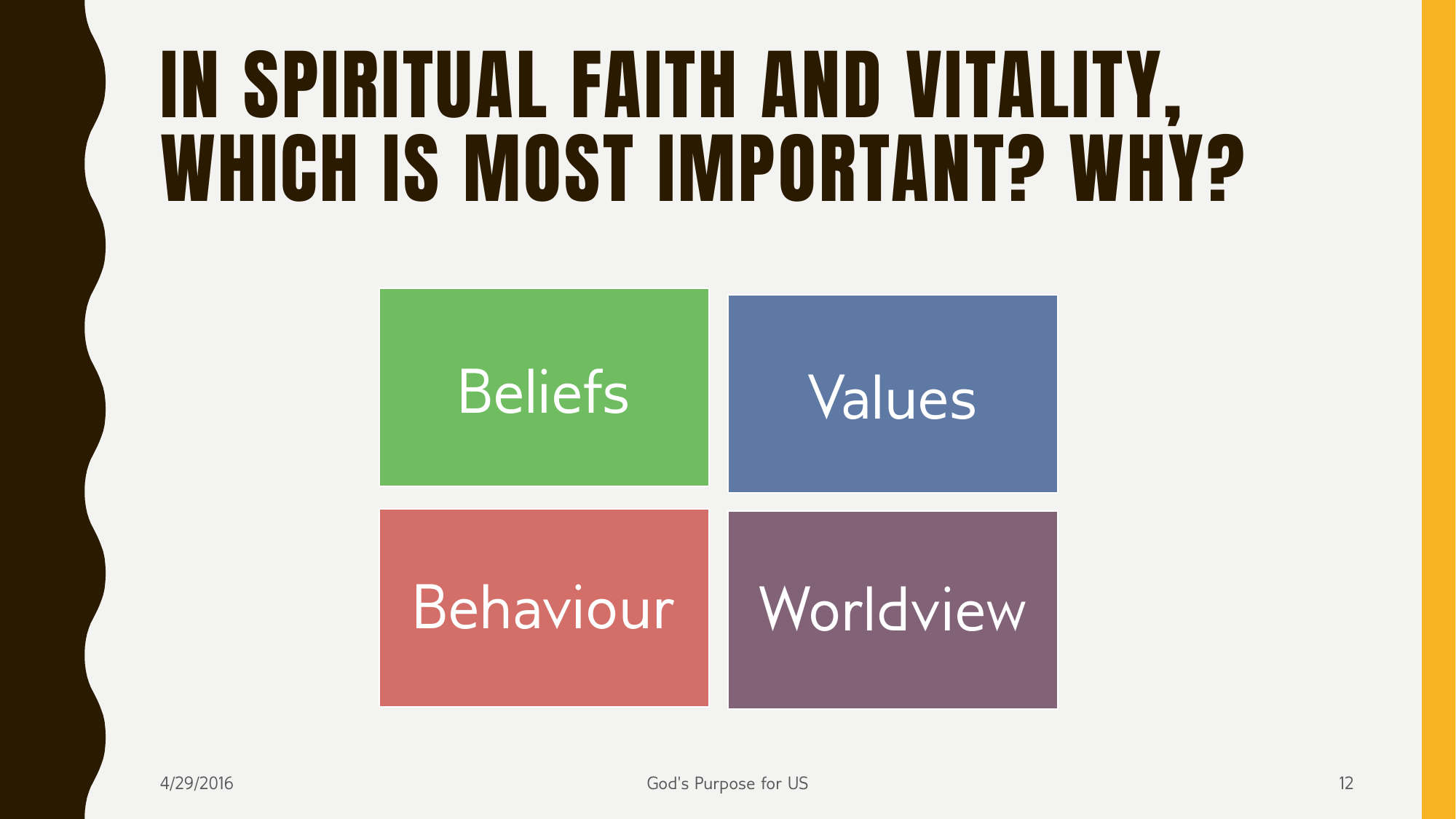

# In spiritual faith and vitality, Which is most important? Why?
Behaviour
Beliefs
Values
Worldview
4/29/2016
God's Purpose for US
12